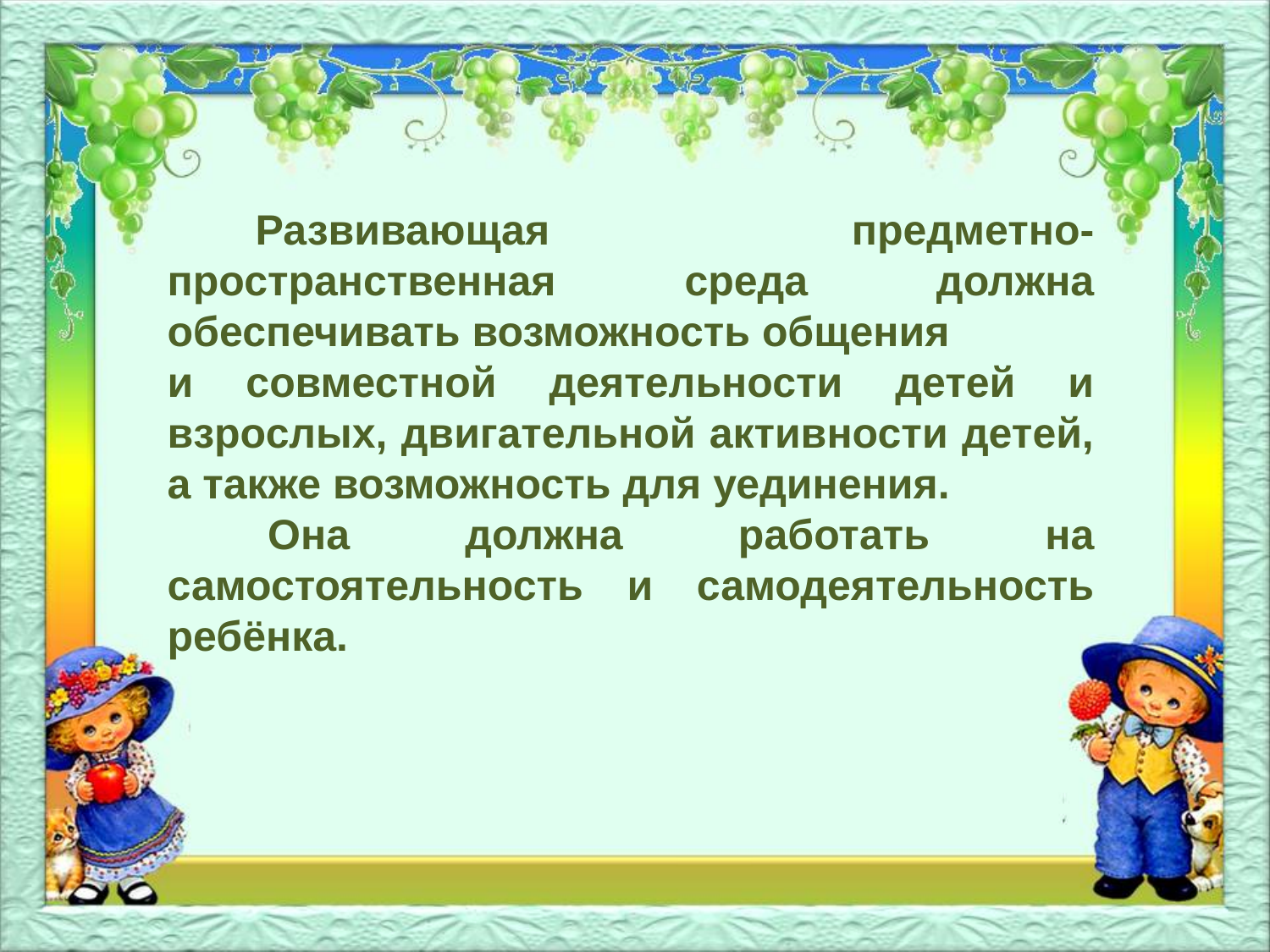

Развивающая предметно-пространственная среда должна обеспечивать возможность общения
и совместной деятельности детей и взрослых, двигательной активности детей, а также возможность для уединения.
Она должна работать на самостоятельность и самодеятельность ребёнка.